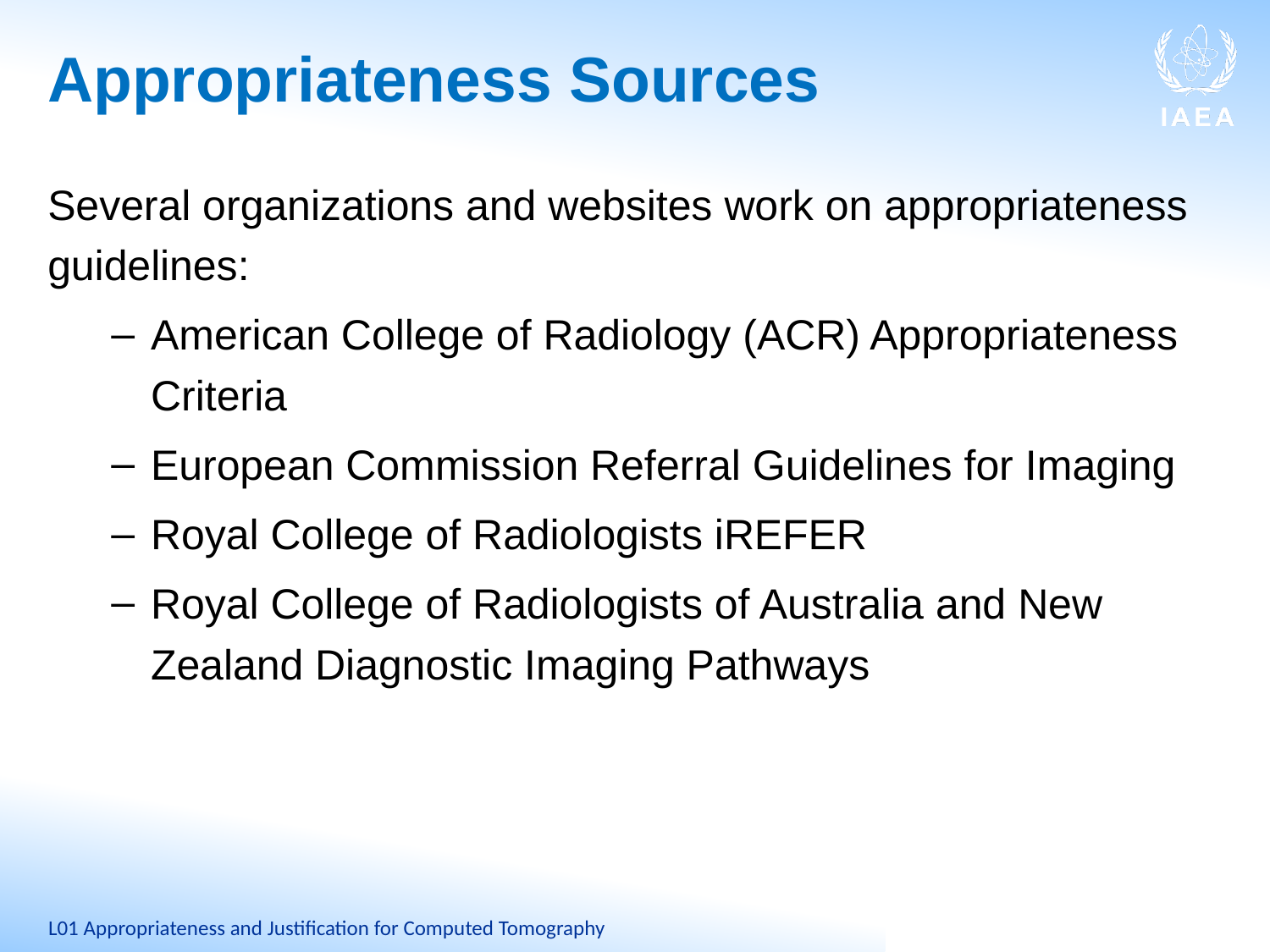

# Appropriateness Sources
Several organizations and websites work on appropriateness guidelines:
American College of Radiology (ACR) Appropriateness Criteria
European Commission Referral Guidelines for Imaging
Royal College of Radiologists iREFER
Royal College of Radiologists of Australia and New Zealand Diagnostic Imaging Pathways